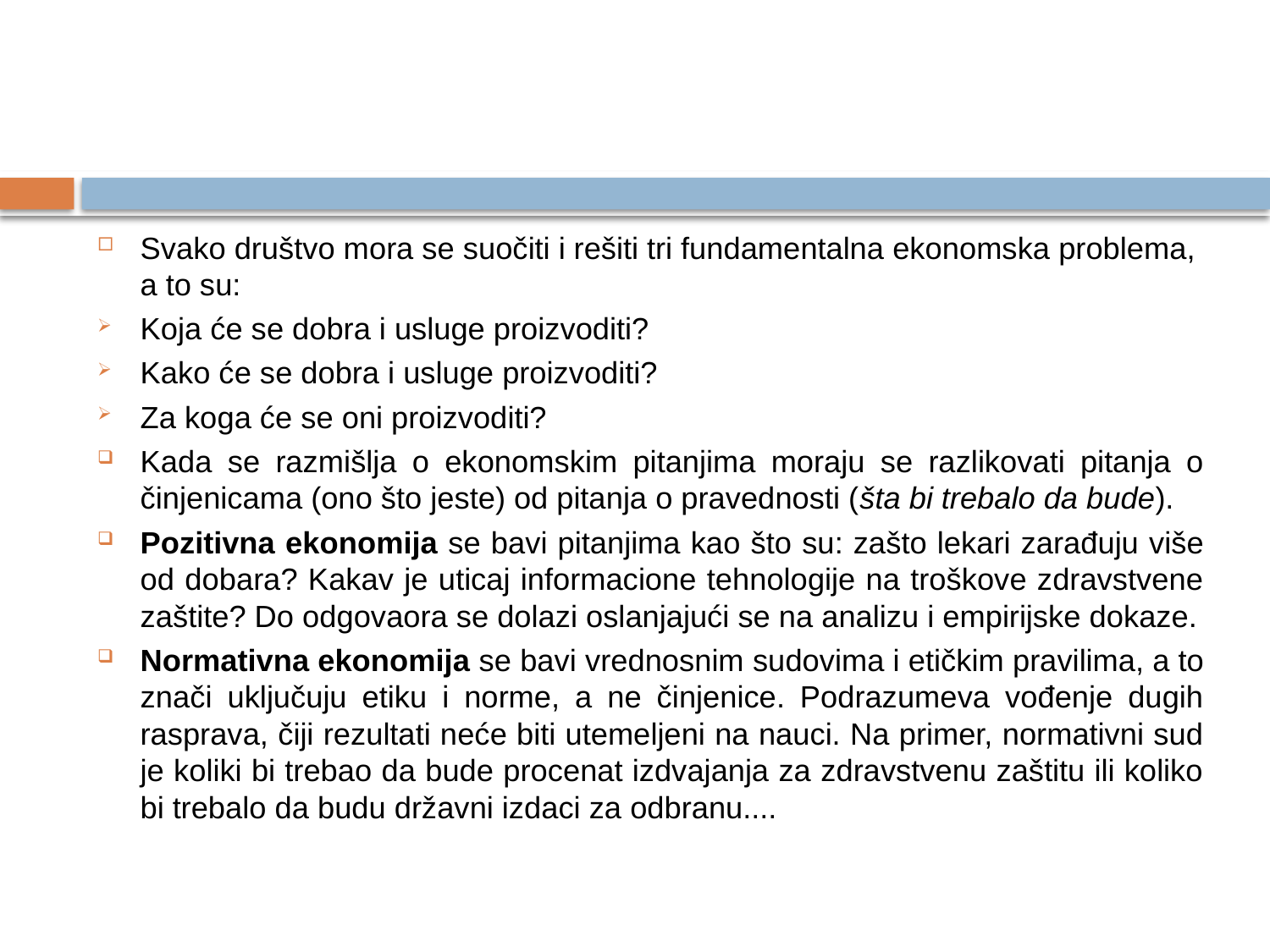

#
Svako društvo mora se suočiti i rešiti tri fundamentalna ekonomska problema, a to su:
Koja će se dobra i usluge proizvoditi?
Kako će se dobra i usluge proizvoditi?
Za koga će se oni proizvoditi?
Kada se razmišlja o ekonomskim pitanjima moraju se razlikovati pitanja o činjenicama (ono što jeste) od pitanja o pravednosti (šta bi trebalo da bude).
Pozitivna ekonomija se bavi pitanjima kao što su: zašto lekari zarađuju više od dobara? Kakav je uticaj informacione tehnologije na troškove zdravstvene zaštite? Do odgovaora se dolazi oslanjajući se na analizu i empirijske dokaze.
Normativna ekonomija se bavi vrednosnim sudovima i etičkim pravilima, a to znači uključuju etiku i norme, a ne činjenice. Podrazumeva vođenje dugih rasprava, čiji rezultati neće biti utemeljeni na nauci. Na primer, normativni sud je koliki bi trebao da bude procenat izdvajanja za zdravstvenu zaštitu ili koliko bi trebalo da budu državni izdaci za odbranu....